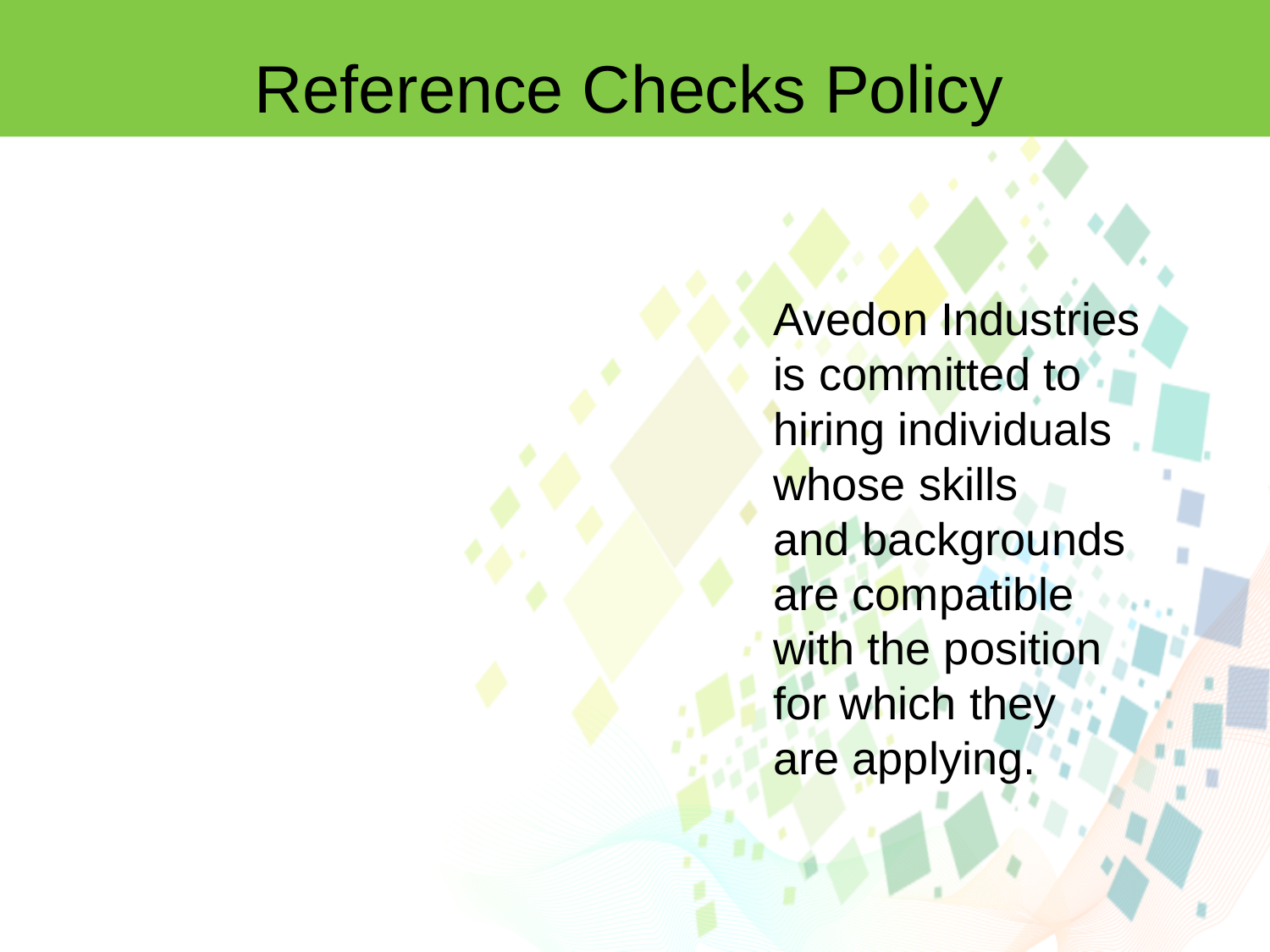

Reference Checks Policy
Avedon Industries is committed to hiring individuals whose skills
and backgrounds are compatible with the position for which they
are applying.